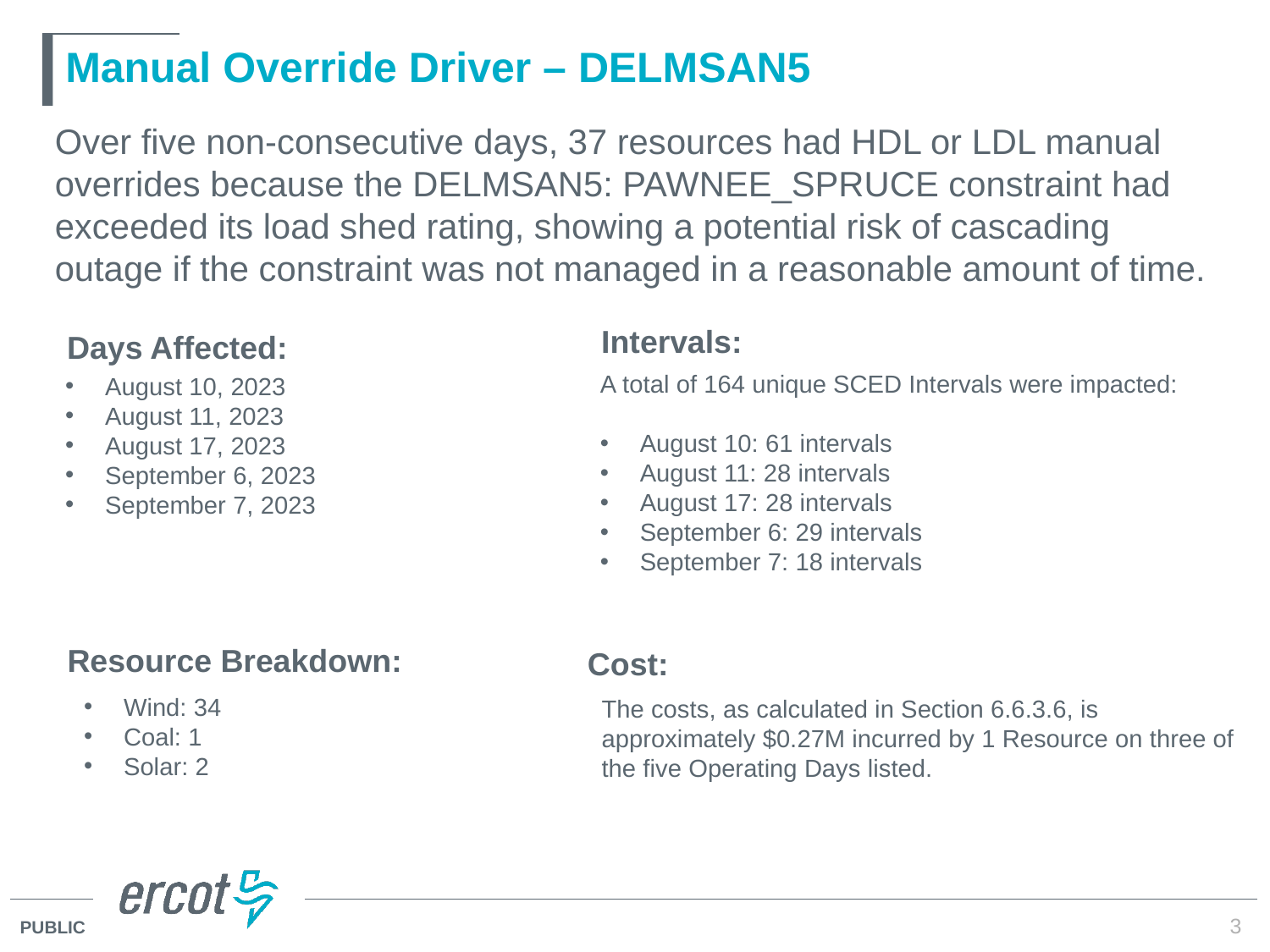

# Manual Override Driver – DELMSAN5
Over five non-consecutive days, 37 resources had HDL or LDL manual overrides because the DELMSAN5: PAWNEE_SPRUCE constraint had exceeded its load shed rating, showing a potential risk of cascading outage if the constraint was not managed in a reasonable amount of time.

Intervals:
Days Affected:
A total of 164 unique SCED Intervals were impacted:

August 10: 61 intervals
August 11: 28 intervals
August 17: 28 intervals
September 6: 29 intervals
September 7: 18 intervals
August 10, 2023
August 11, 2023
August 17, 2023
September 6, 2023
September 7, 2023

Resource Breakdown:
Cost:
Wind: 34
Coal: 1
Solar: 2

The costs, as calculated in Section 6.6.3.6, is approximately $0.27M incurred by 1 Resource on three of the five Operating Days listed.

3